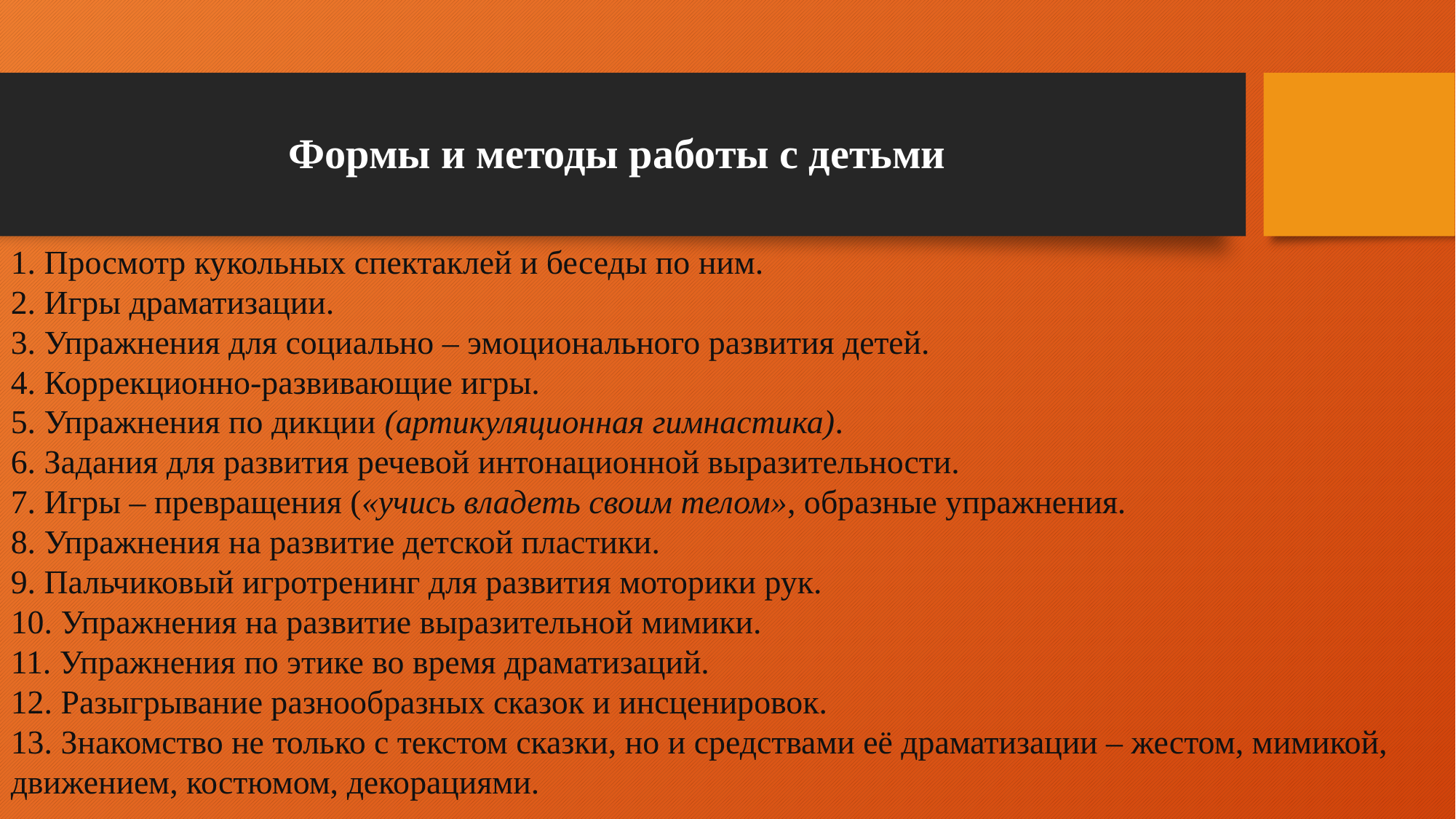

Формы и методы работы с детьми
1. Просмотр кукольных спектаклей и беседы по ним.
2. Игры драматизации.
3. Упражнения для социально – эмоционального развития детей.
4. Коррекционно-развивающие игры.
5. Упражнения по дикции (артикуляционная гимнастика).
6. Задания для развития речевой интонационной выразительности.
7. Игры – превращения («учись владеть своим телом», образные упражнения.
8. Упражнения на развитие детской пластики.
9. Пальчиковый игротренинг для развития моторики рук.
10. Упражнения на развитие выразительной мимики.
11. Упражнения по этике во время драматизаций.
12. Разыгрывание разнообразных сказок и инсценировок.
13. Знакомство не только с текстом сказки, но и средствами её драматизации – жестом, мимикой, движением, костюмом, декорациями.